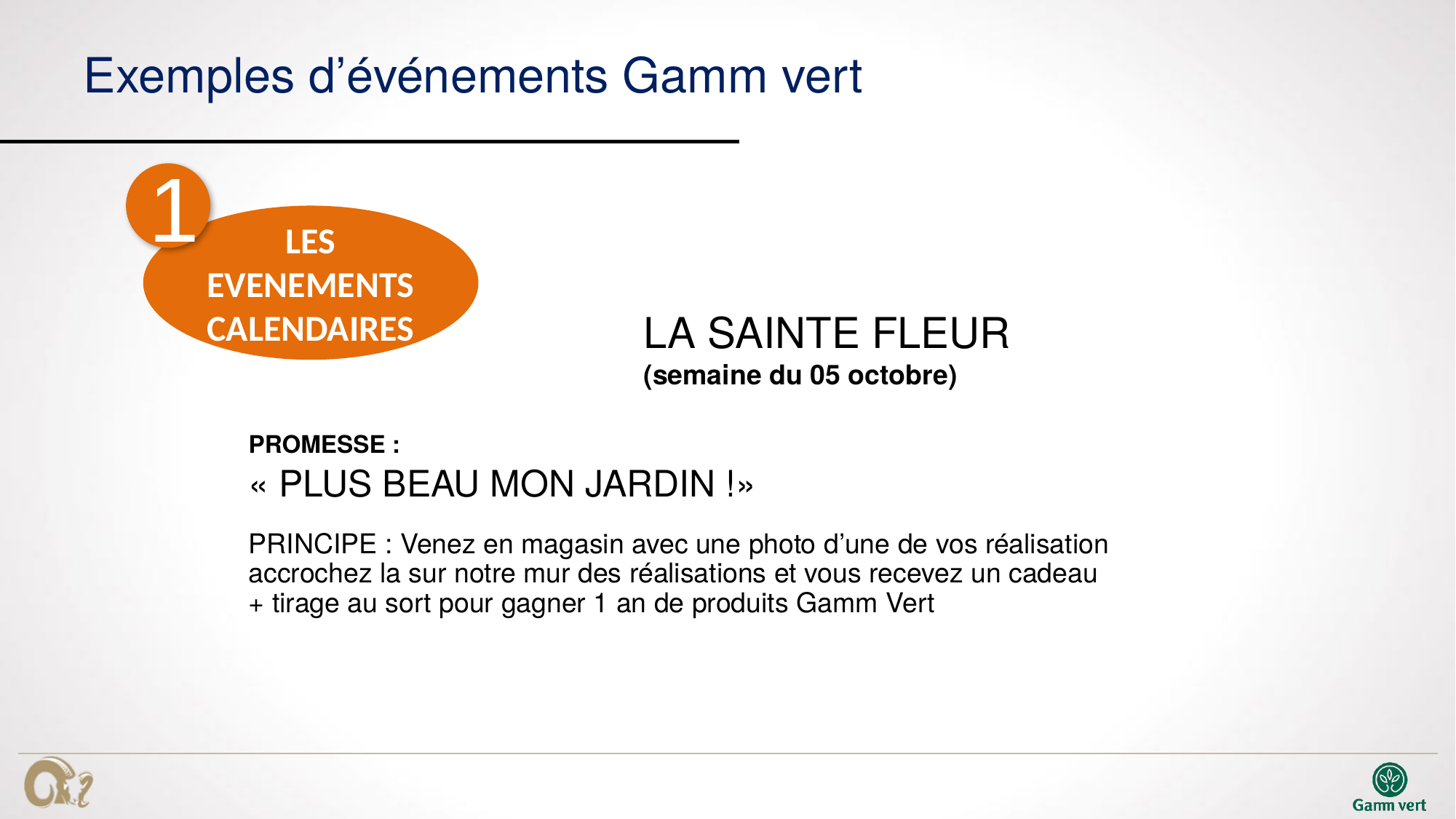

# Exemples d’événements Gamm vert
1
LES EVENEMENTS CALENDAIRES
LA SAINTE FLEUR
(semaine du 05 octobre)

PROMESSE :
« PLUS BEAU MON JARDIN !»

PRINCIPE : Venez en magasin avec une photo d’une de vos réalisation accrochez la sur notre mur des réalisations et vous recevez un cadeau
+ tirage au sort pour gagner 1 an de produits Gamm Vert